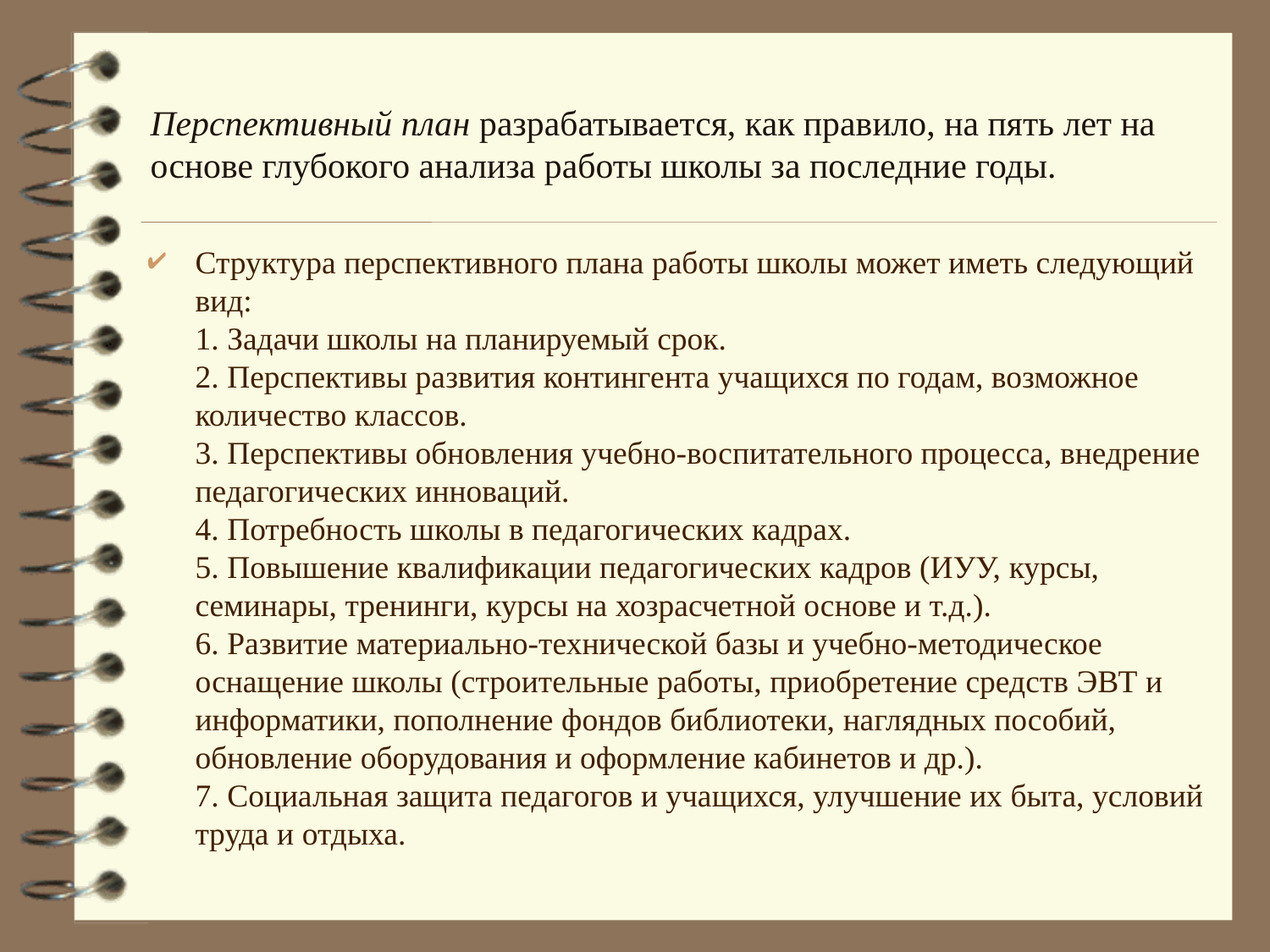

# Перспективный план разрабатывается, как правило, на пять лет на основе глубокого анализа работы школы за последние годы.
Структура перспективного плана работы школы может иметь следующий вид:
1. Задачи школы на планируемый срок.
2. Перспективы развития контингента учащихся по годам, возможное количество классов.
3. Перспективы обновления учебно-воспитательного процесса, внедрение педагогических инноваций.
4. Потребность школы в педагогических кадрах.
5. Повышение квалификации педагогических кадров (ИУУ, курсы, семинары, тренинги, курсы на хозрасчетной основе и т.д.).
6. Развитие материально-технической базы и учебно-методическое оснащение школы (строительные работы, приобретение средств ЭВТ и информатики, пополнение фондов библиотеки, наглядных пособий, обновление оборудования и оформление кабинетов и др.).
7. Социальная защита педагогов и учащихся, улучшение их быта, условий труда и отдыха.